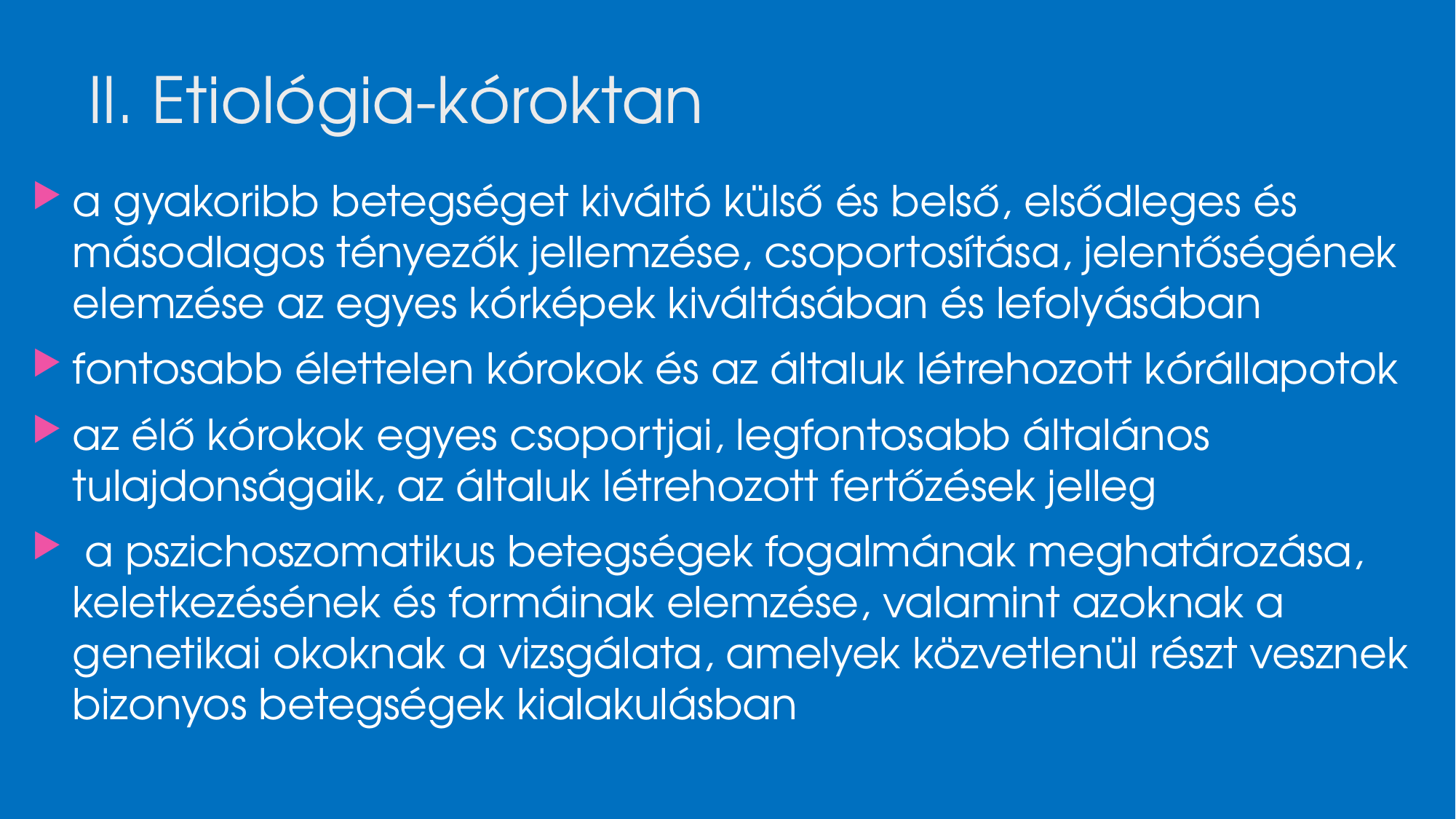

# II. Etiológia-kóroktan
a gyakoribb betegséget kiváltó külső és belső, elsődleges és másodlagos té­nyezők jellemzése, csoportosítása, jelentőségének elemzése az egyes kórképek kiváltásában és lefolyásában
fontosabb élettelen kórokok és az általuk létrehozott kórállapotok
az élő kórokok egyes csoportjai, legfontosabb általános tulajdonságaik, az általuk létrehozott fertőzések jelleg
 a pszichoszomatikus betegségek fogalmának meghatározása, keletkezésének és formáinak elemzése, valamint azoknak a genetikai okoknak a vizsgálata, amelyek közvetlenül részt vesznek bizonyos betegségek kialakulásban